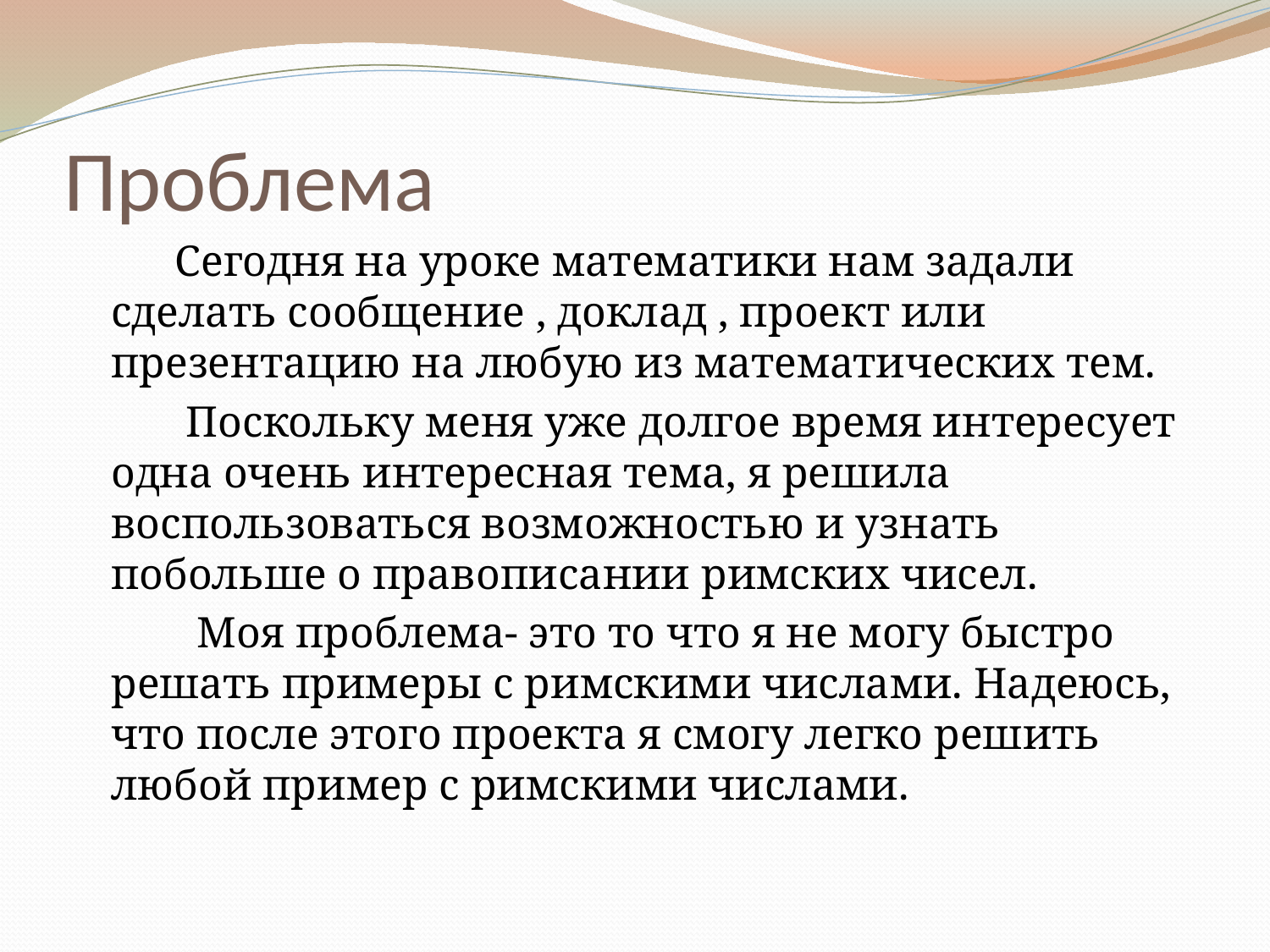

# Проблема
         Сегодня на уроке математики нам задали сделать сообщение , доклад , проект или презентацию на любую из математических тем.
          Поскольку меня уже долгое время интересует одна очень интересная тема, я решила воспользоваться возможностью и узнать побольше о правописании римских чисел.
           Моя проблема- это то что я не могу быстро решать примеры с римскими числами. Надеюсь, что после этого проекта я смогу легко решить любой пример с римскими числами.